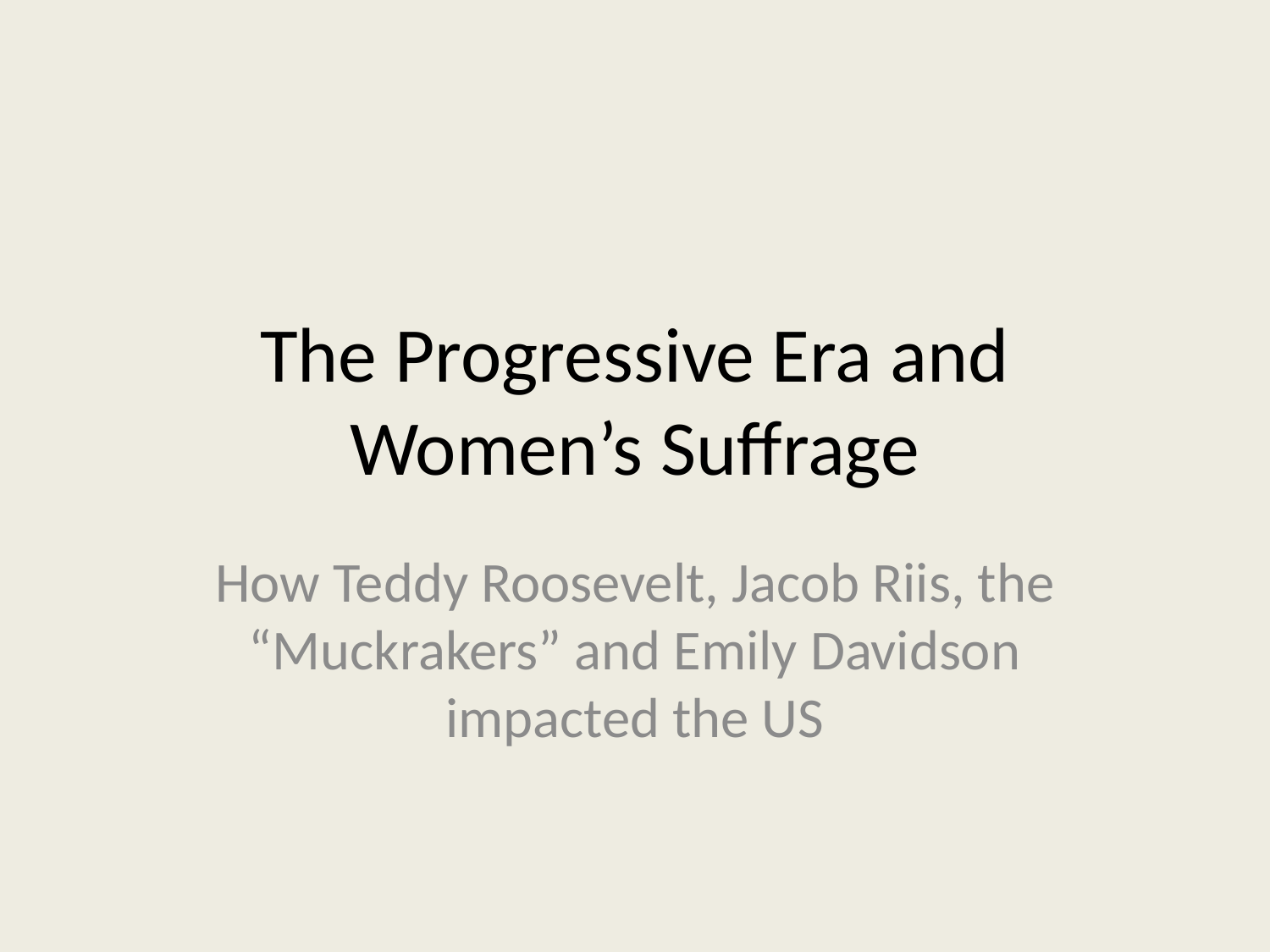

# The Progressive Era and Women’s Suffrage
How Teddy Roosevelt, Jacob Riis, the “Muckrakers” and Emily Davidson impacted the US